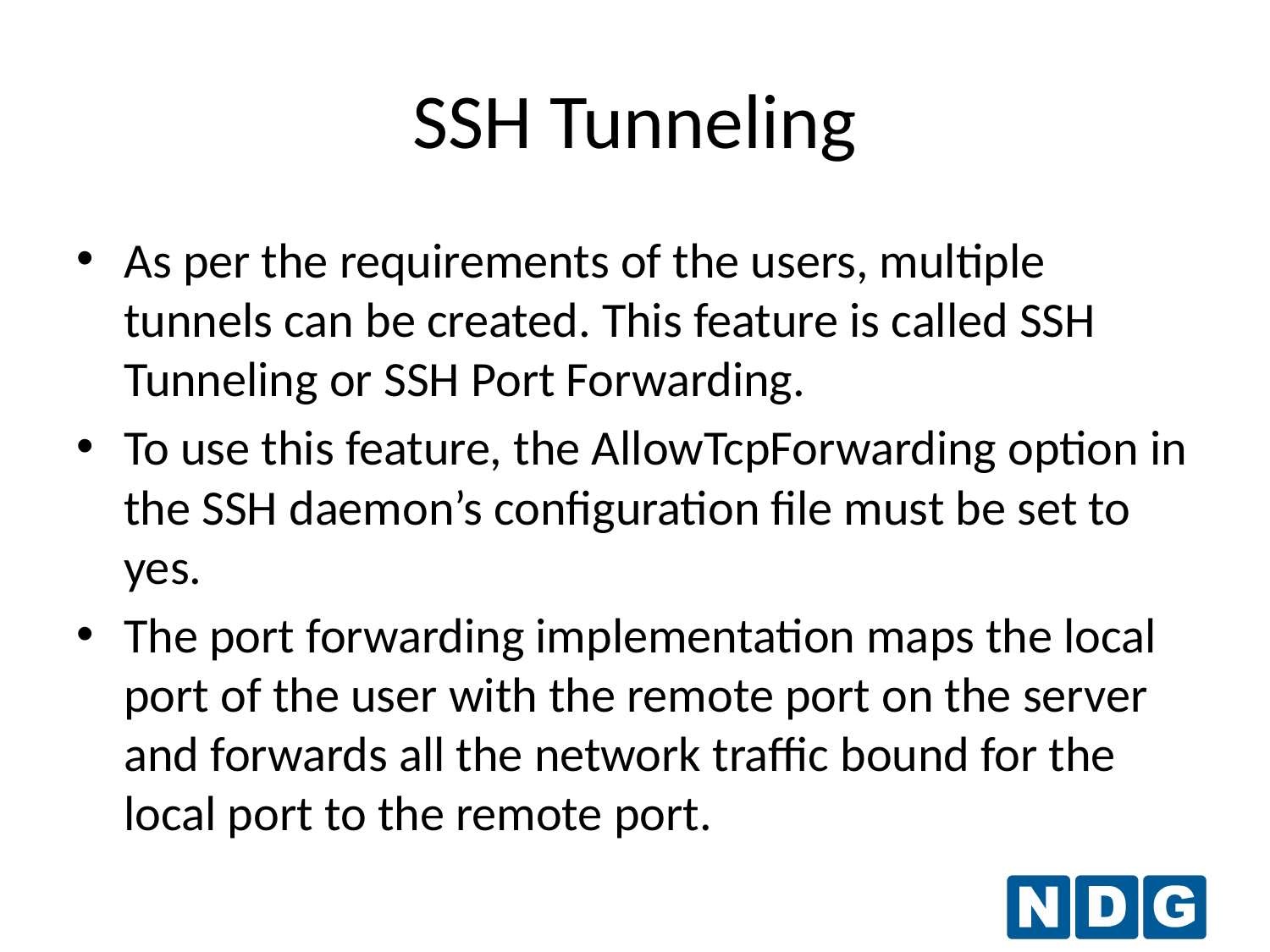

# SSH Tunneling
As per the requirements of the users, multiple tunnels can be created. This feature is called SSH Tunneling or SSH Port Forwarding.
To use this feature, the AllowTcpForwarding option in the SSH daemon’s configuration file must be set to yes.
The port forwarding implementation maps the local port of the user with the remote port on the server and forwards all the network traffic bound for the local port to the remote port.